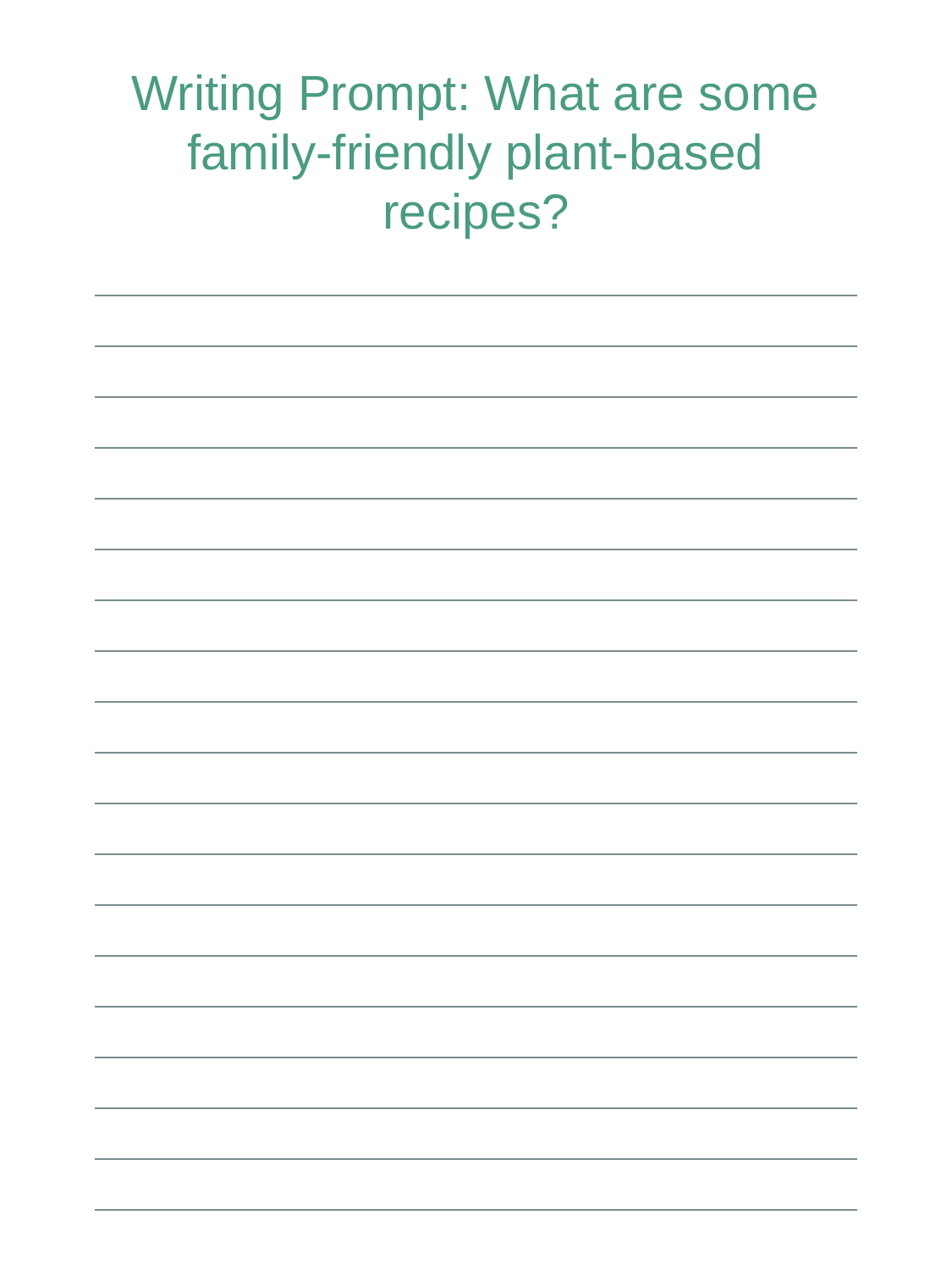

Writing Prompt: What are some family-friendly plant-based recipes?
|  |
| --- |
|  |
|  |
|  |
|  |
|  |
|  |
|  |
|  |
|  |
|  |
|  |
|  |
|  |
|  |
|  |
|  |
|  |